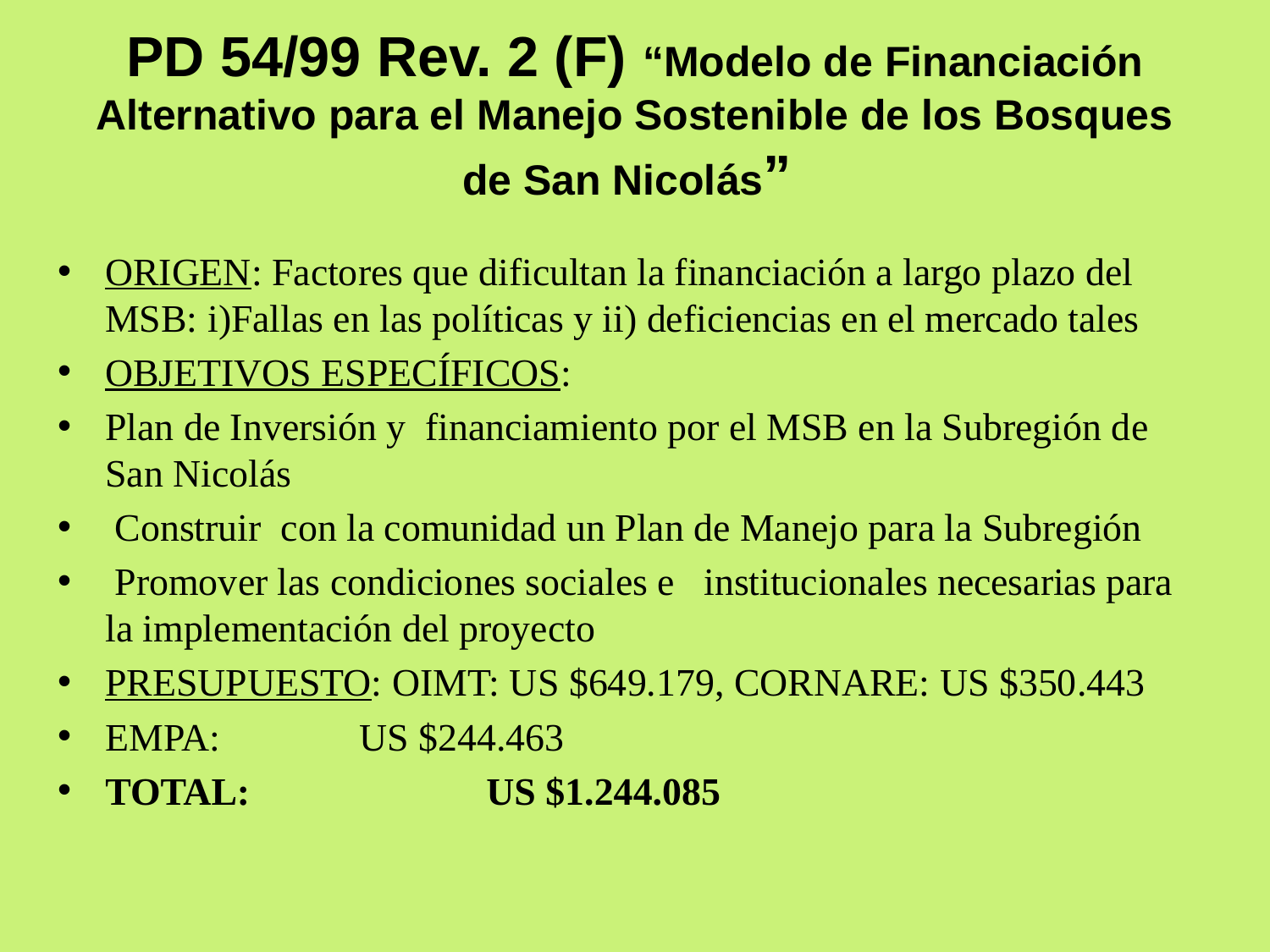

# PD 54/99 Rev. 2 (F) “Modelo de Financiación Alternativo para el Manejo Sostenible de los Bosques de San Nicolás”

ORIGEN: Factores que dificultan la financiación a largo plazo del MSB: i)Fallas en las políticas y ii) deficiencias en el mercado tales
OBJETIVOS ESPECÍFICOS:
Plan de Inversión y  financiamiento por el MSB en la Subregión de San Nicolás
 Construir  con la comunidad un Plan de Manejo para la Subregión
 Promover las condiciones sociales e   institucionales necesarias para la implementación del proyecto
PRESUPUESTO: OIMT: US $649.179, CORNARE: US $350.443
EMPA:		US $244.463
TOTAL: 		US $1.244.085